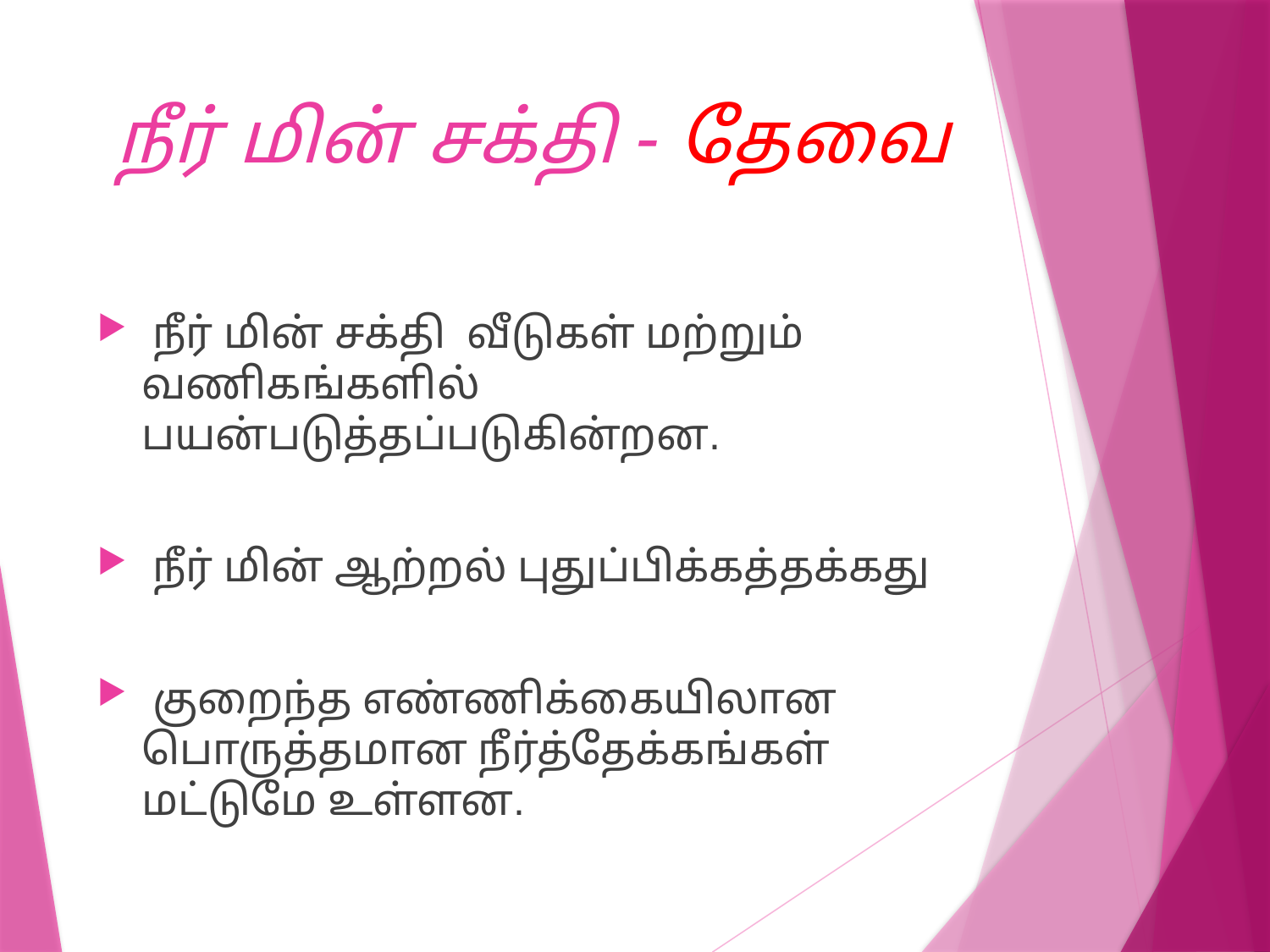

# நீர் மின் சக்தி - தேவை
 நீர் மின் சக்தி  வீடுகள் மற்றும் வணிகங்களில் பயன்படுத்தப்படுகின்றன.

 நீர் மின் ஆற்றல் புதுப்பிக்கத்தக்கது

 குறைந்த எண்ணிக்கையிலான பொருத்தமான நீர்த்தேக்கங்கள் மட்டுமே உள்ளன.